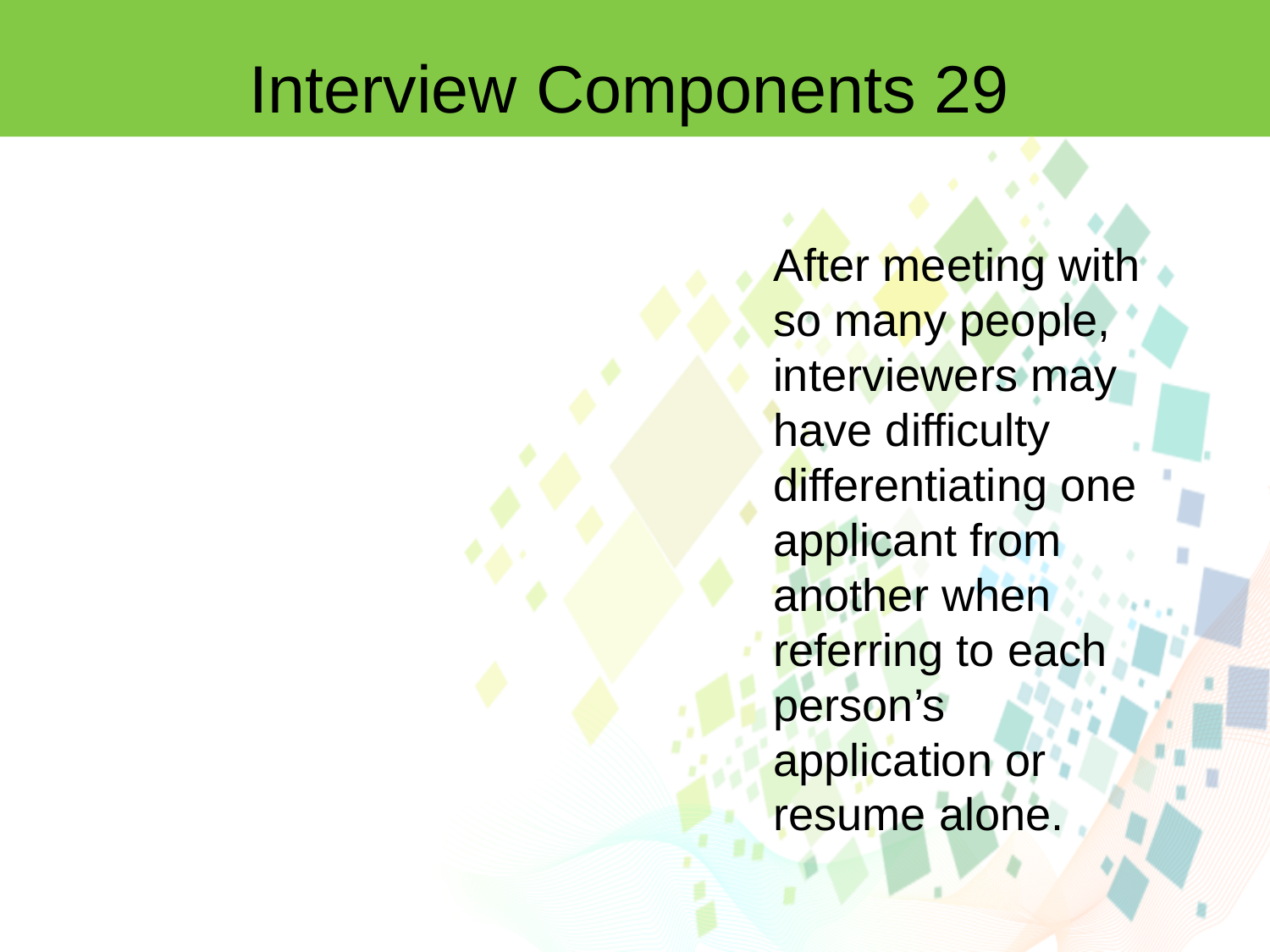

Interview Components 29
After meeting with so many people, interviewers may have difficulty differentiating one
applicant from another when referring to each person’s application or resume alone.